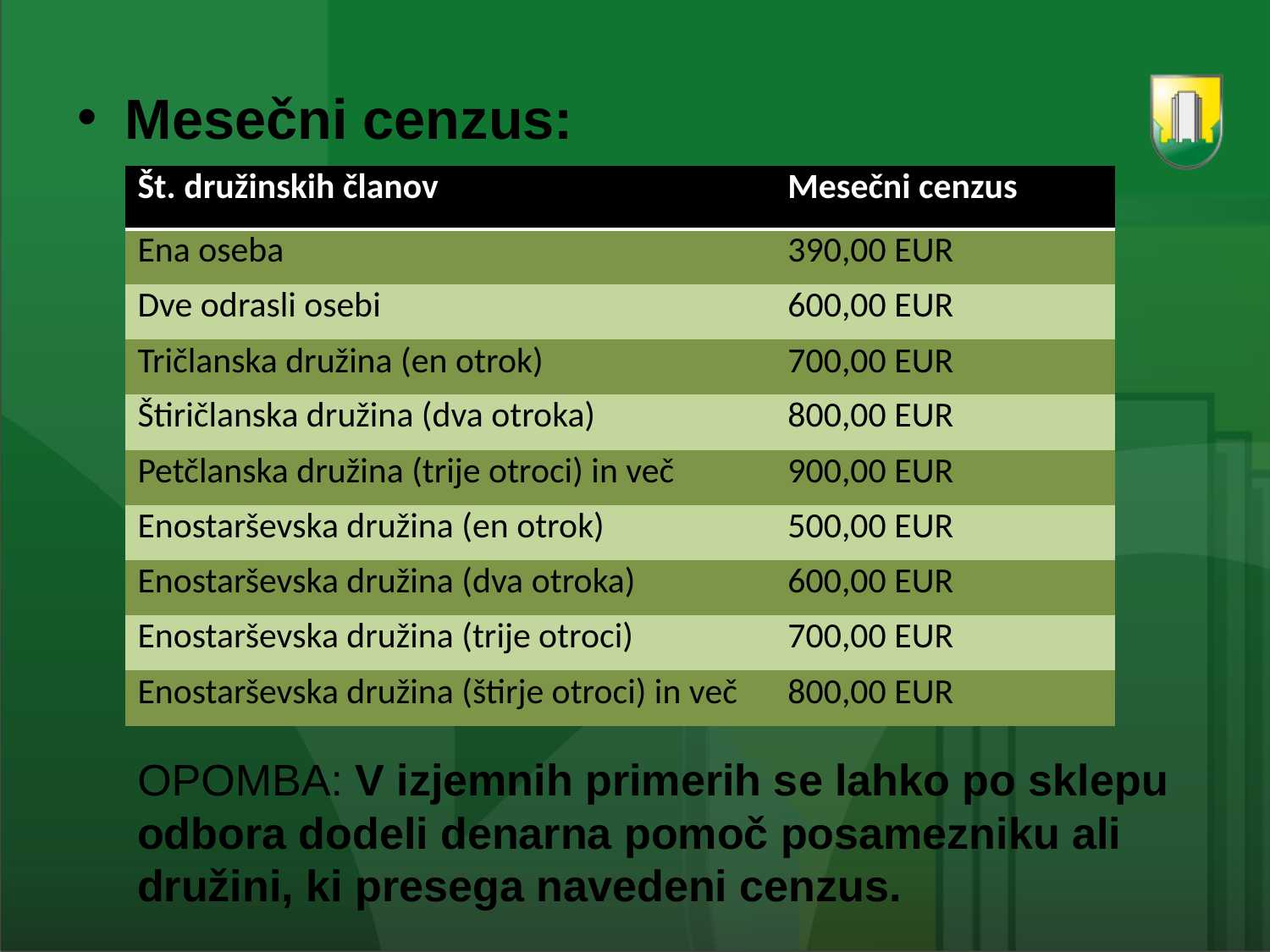

Mesečni cenzus:
| Št. družinskih članov | Mesečni cenzus |
| --- | --- |
| Ena oseba | 390,00 EUR |
| Dve odrasli osebi | 600,00 EUR |
| Tričlanska družina (en otrok) | 700,00 EUR |
| Štiričlanska družina (dva otroka) | 800,00 EUR |
| Petčlanska družina (trije otroci) in več | 900,00 EUR |
| Enostarševska družina (en otrok) | 500,00 EUR |
| Enostarševska družina (dva otroka) | 600,00 EUR |
| Enostarševska družina (trije otroci) | 700,00 EUR |
| Enostarševska družina (štirje otroci) in več | 800,00 EUR |
OPOMBA: V izjemnih primerih se lahko po sklepu odbora dodeli denarna pomoč posamezniku ali družini, ki presega navedeni cenzus.